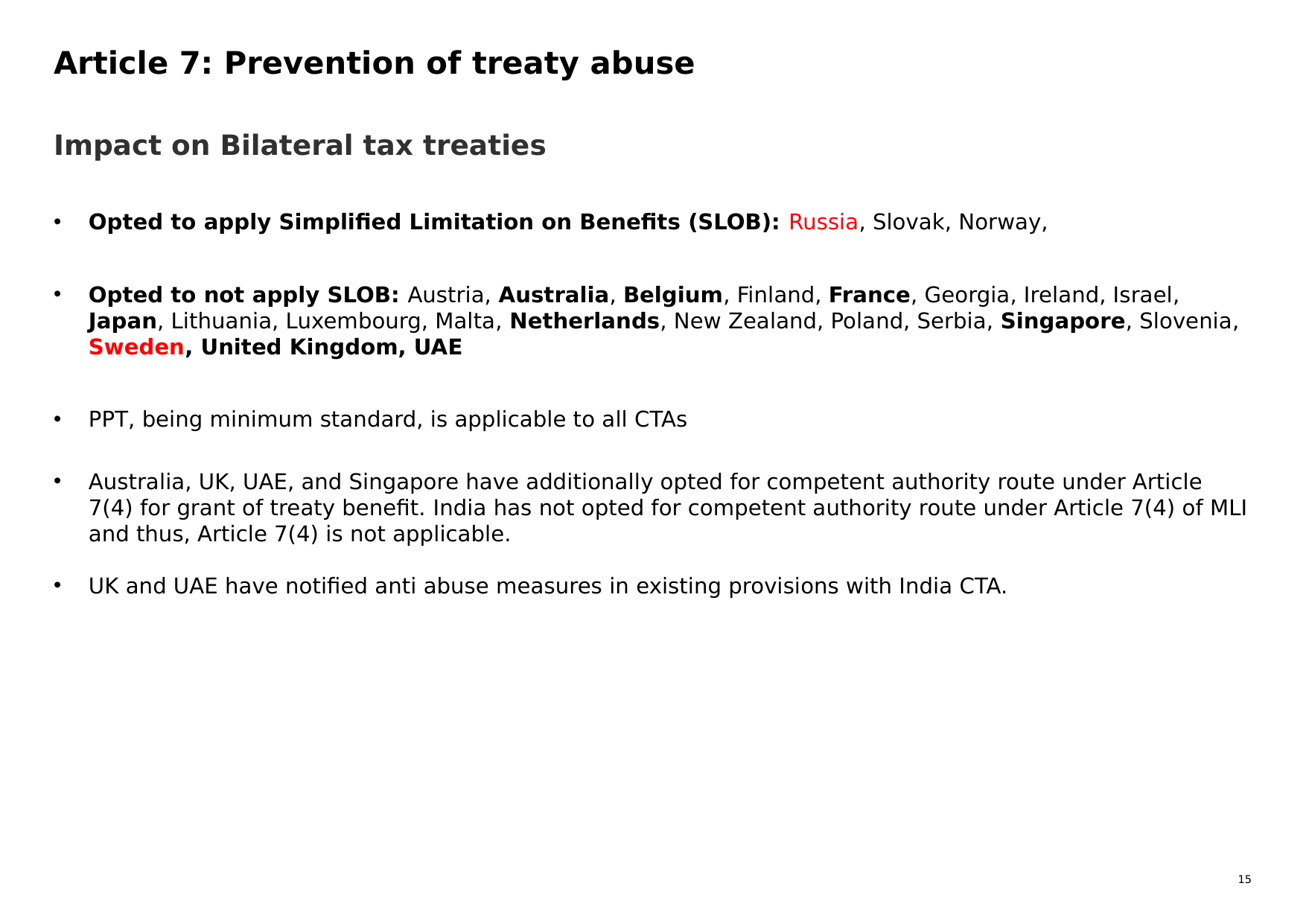

# Article 7: Prevention of treaty abuse
Impact on Bilateral tax treaties

Opted to apply Simplified Limitation on Benefits (SLOB): Russia, Slovak, Norway,

Opted to not apply SLOB: Austria, Australia, Belgium, Finland, France, Georgia, Ireland, Israel, Japan, Lithuania, Luxembourg, Malta, Netherlands, New Zealand, Poland, Serbia, Singapore, Slovenia, Sweden, United Kingdom, UAE

PPT, being minimum standard, is applicable to all CTAs

Australia, UK, UAE, and Singapore have additionally opted for competent authority route under Article 7(4) for grant of treaty benefit. India has not opted for competent authority route under Article 7(4) of MLI and thus, Article 7(4) is not applicable.

UK and UAE have notified anti abuse measures in existing provisions with India CTA.